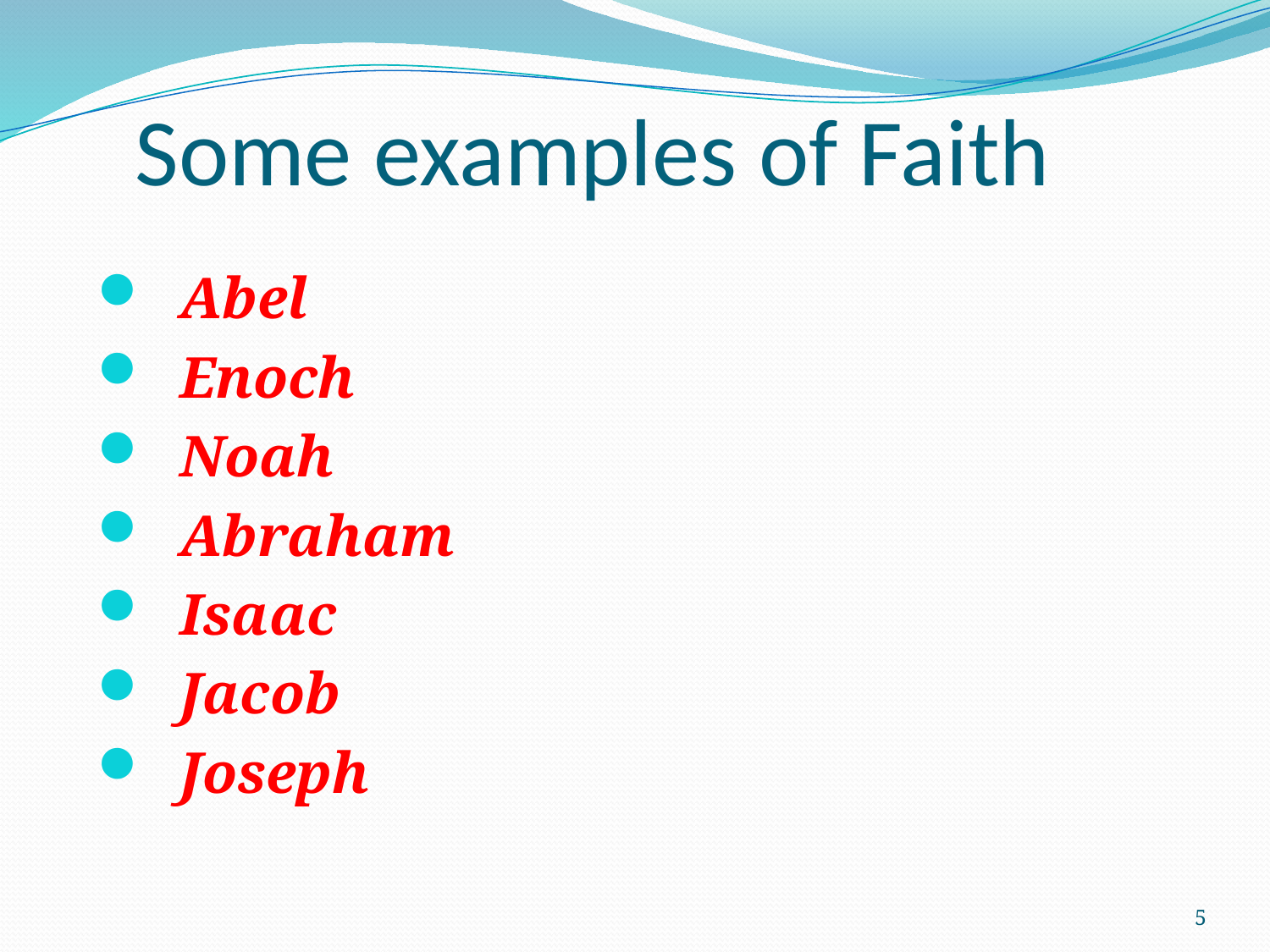

# Some examples of Faith
  Abel
  Enoch
  Noah
  Abraham
  Isaac
  Jacob
  Joseph

5